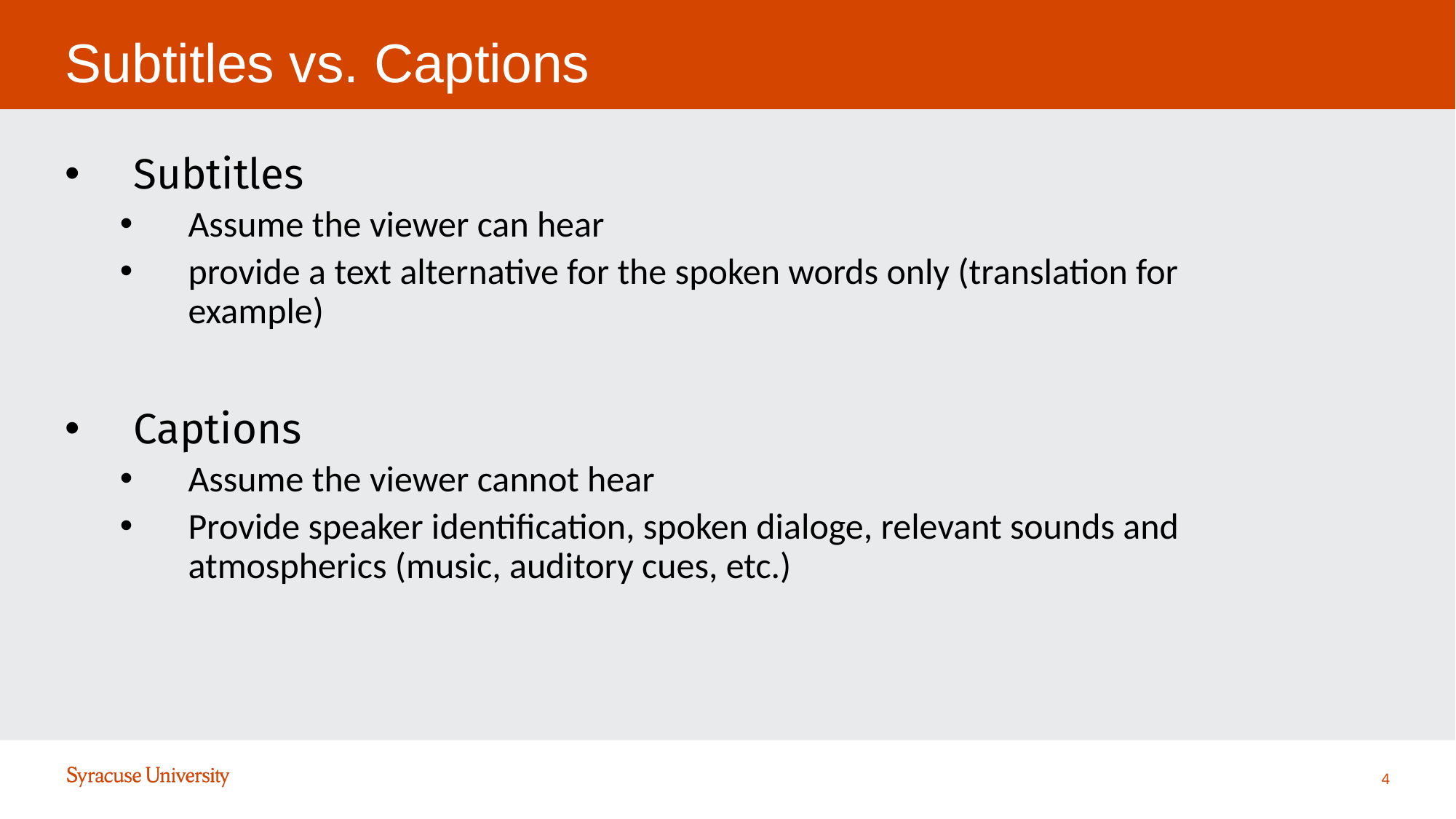

# Subtitles vs. Captions
Subtitles
Assume the viewer can hear
provide a text alternative for the spoken words only (translation for example)

Captions
Assume the viewer cannot hear
Provide speaker identification, spoken dialoge, relevant sounds and atmospherics (music, auditory cues, etc.)
4